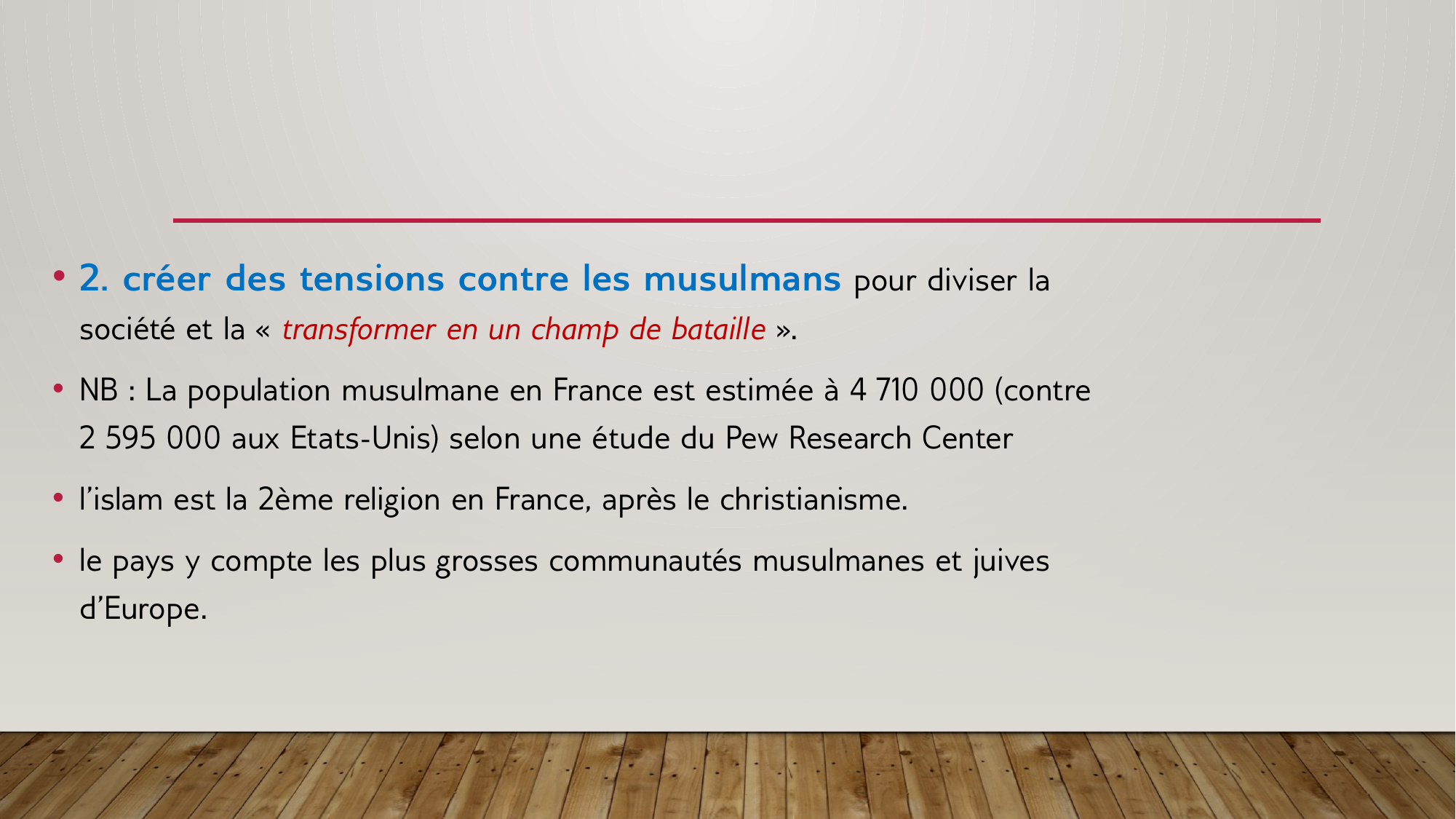

#
2. créer des tensions contre les musulmans pour diviser la société et la « transformer en un champ de bataille ».
NB : La population musulmane en France est estimée à 4 710 000 (contre 2 595 000 aux Etats-Unis) selon une étude du Pew Research Center
l’islam est la 2ème religion en France, après le christianisme.
le pays y compte les plus grosses communautés musulmanes et juives d’Europe.